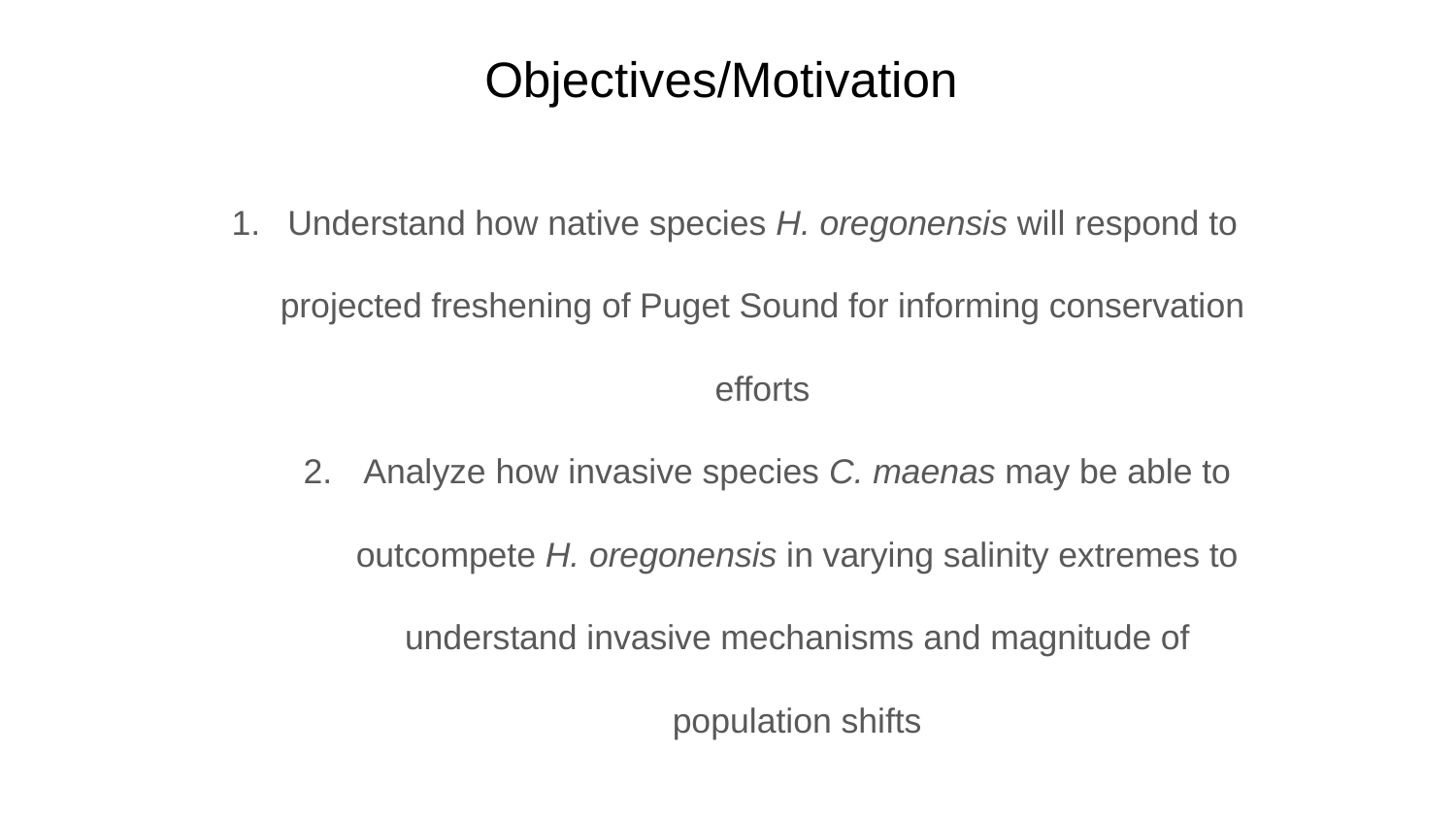

# Objectives/Motivation
Understand how native species H. oregonensis will respond to projected freshening of Puget Sound for informing conservation efforts
Analyze how invasive species C. maenas may be able to outcompete H. oregonensis in varying salinity extremes to understand invasive mechanisms and magnitude of population shifts